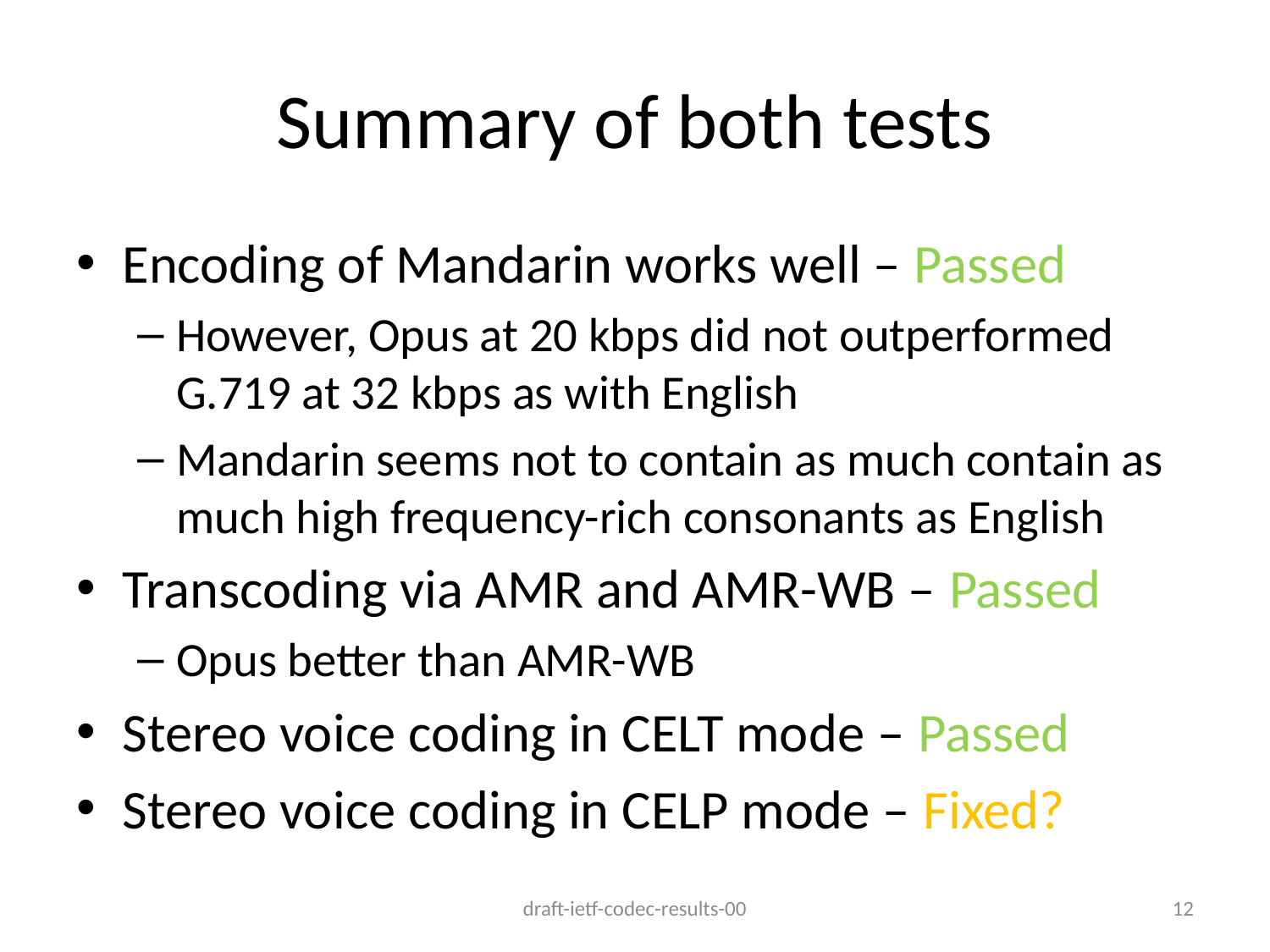

# Summary of both tests
Encoding of Mandarin works well – Passed
However, Opus at 20 kbps did not outperformed G.719 at 32 kbps as with English
Mandarin seems not to contain as much contain as much high frequency-rich consonants as English
Transcoding via AMR and AMR-WB – Passed
Opus better than AMR-WB
Stereo voice coding in CELT mode – Passed
Stereo voice coding in CELP mode – Fixed?

draft-ietf-codec-results-00
12